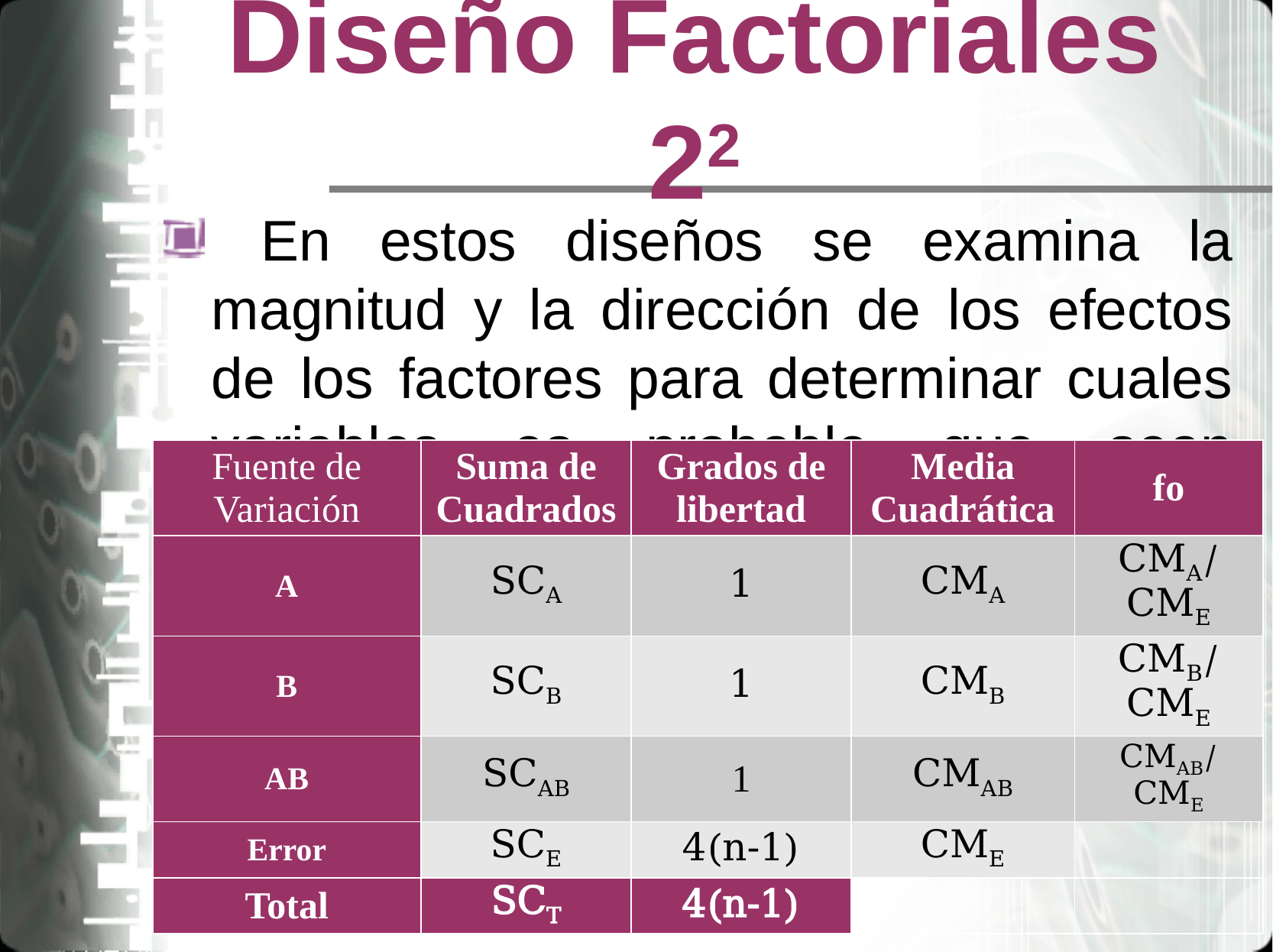

# Diseño Factoriales 22

 En estos diseños se examina la magnitud y la dirección de los efectos de los factores para determinar cuales variables es probable que sean importantes; para ello se usa ANDEVA

| Fuente de Variación | Suma de Cuadrados | Grados de libertad | Media Cuadrática | fo |
| --- | --- | --- | --- | --- |
| A | SCA | 1 | CMA | CMA/CME |
| B | SCB | 1 | CMB | CMB/CME |
| AB | SCAB | 1 | CMAB | CMAB/CME |
| Error | SCE | 4(n-1) | CME |  |
| Total | SCT | 4(n-1) |  |  |